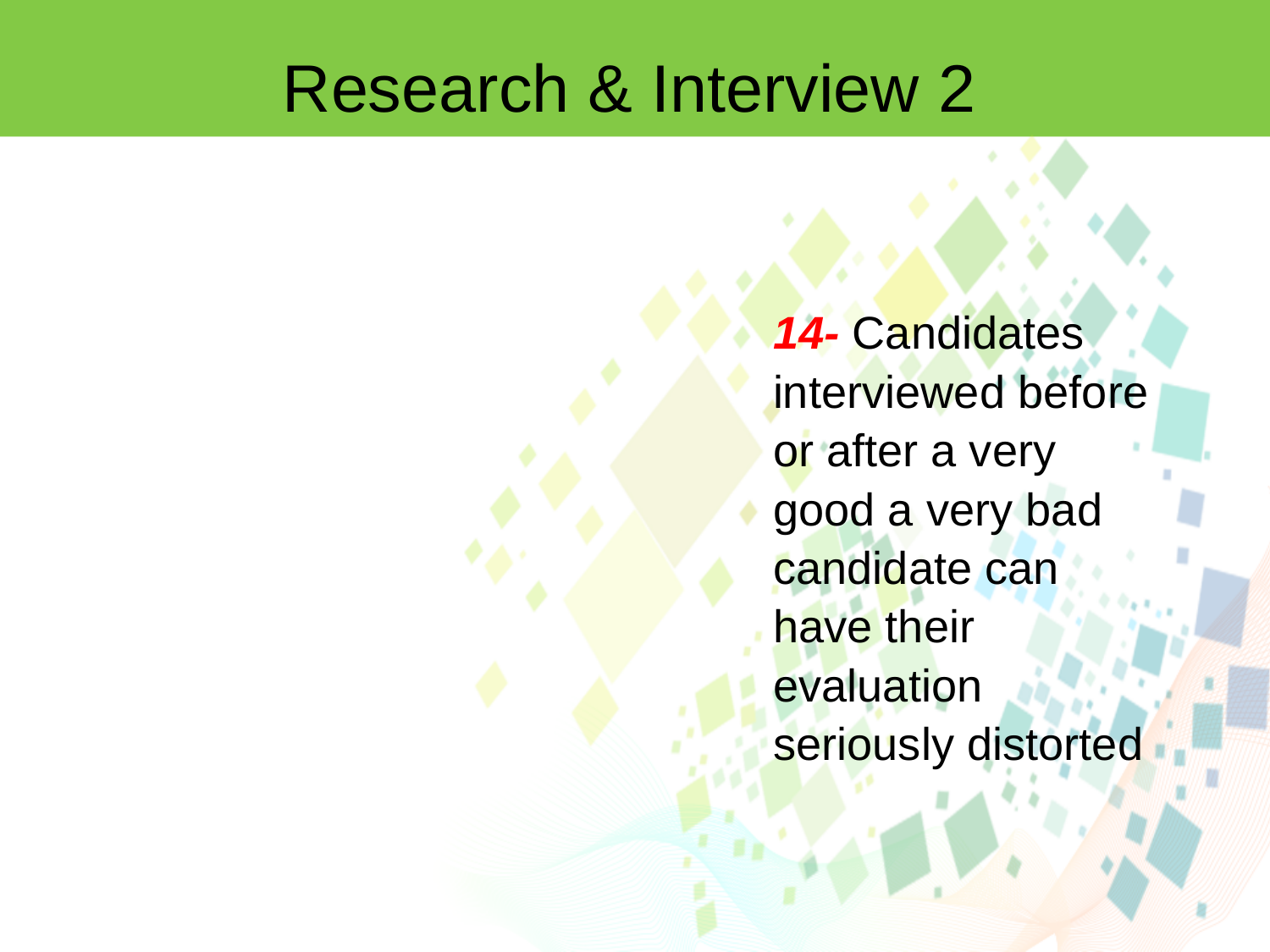

Research & Interview 2
14- Candidates interviewed before or after a very good a very bad candidate can have their evaluation seriously distorted